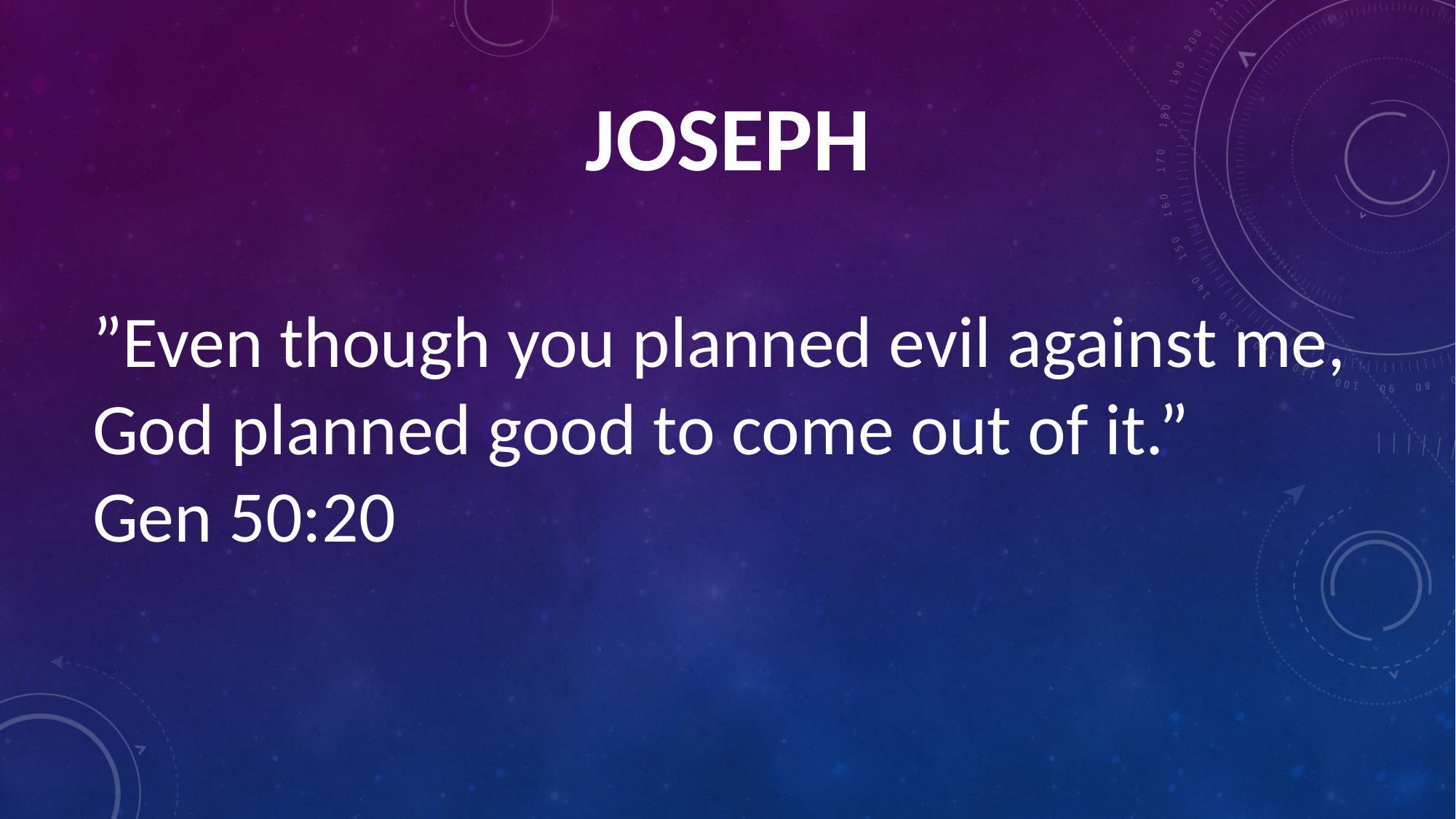

JOSEPH

”Even though you planned evil against me,
God planned good to come out of it.”
Gen 50:20